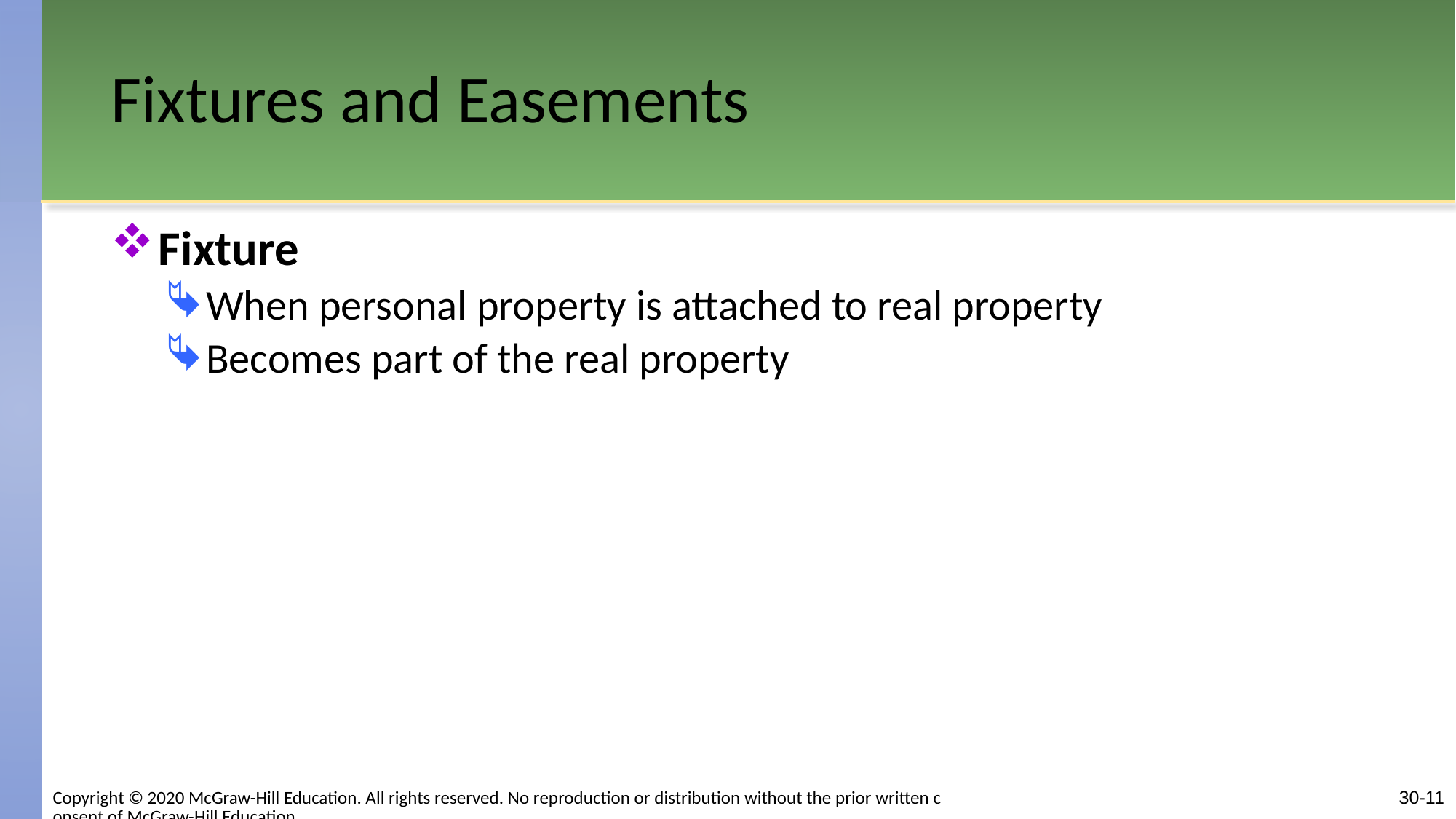

# Fixtures and Easements
Fixture
When personal property is attached to real property
Becomes part of the real property

Copyright © 2020 McGraw-Hill Education. All rights reserved. No reproduction or distribution without the prior written consent of McGraw-Hill Education.
30-11